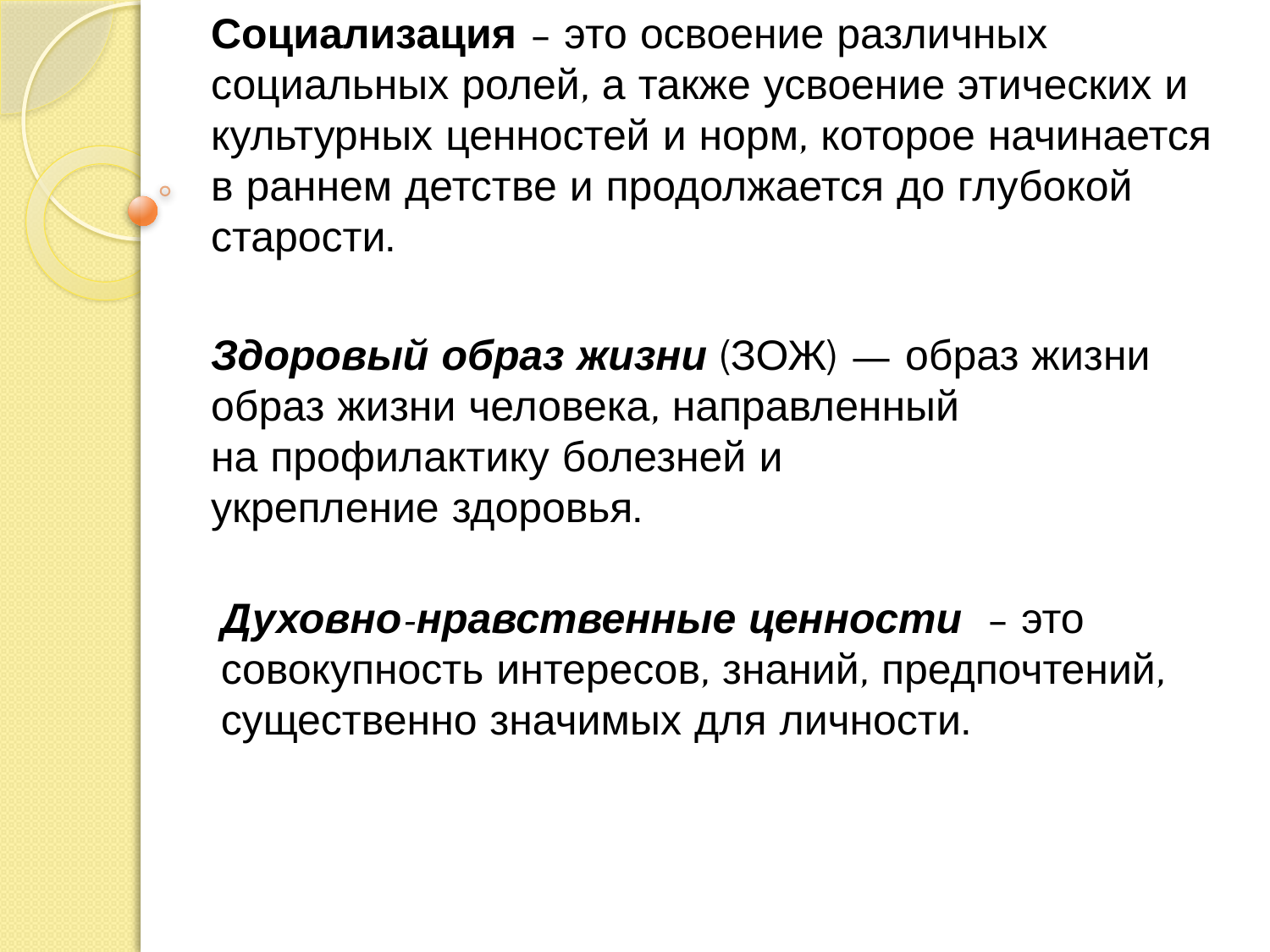

# Социализация – это освоение различных социальных ролей, а также усвоение этических и культурных ценностей и норм, которое начинается в раннем детстве и продолжается до глубокой старости. Здоровый образ жизни (ЗОЖ) — образ жизни образ жизни человека, направленный на профилактику болезней и укрепление здоровья.

Духовно-нравственные ценности  – это совокупность интересов, знаний, предпочтений, существенно значимых для личности.